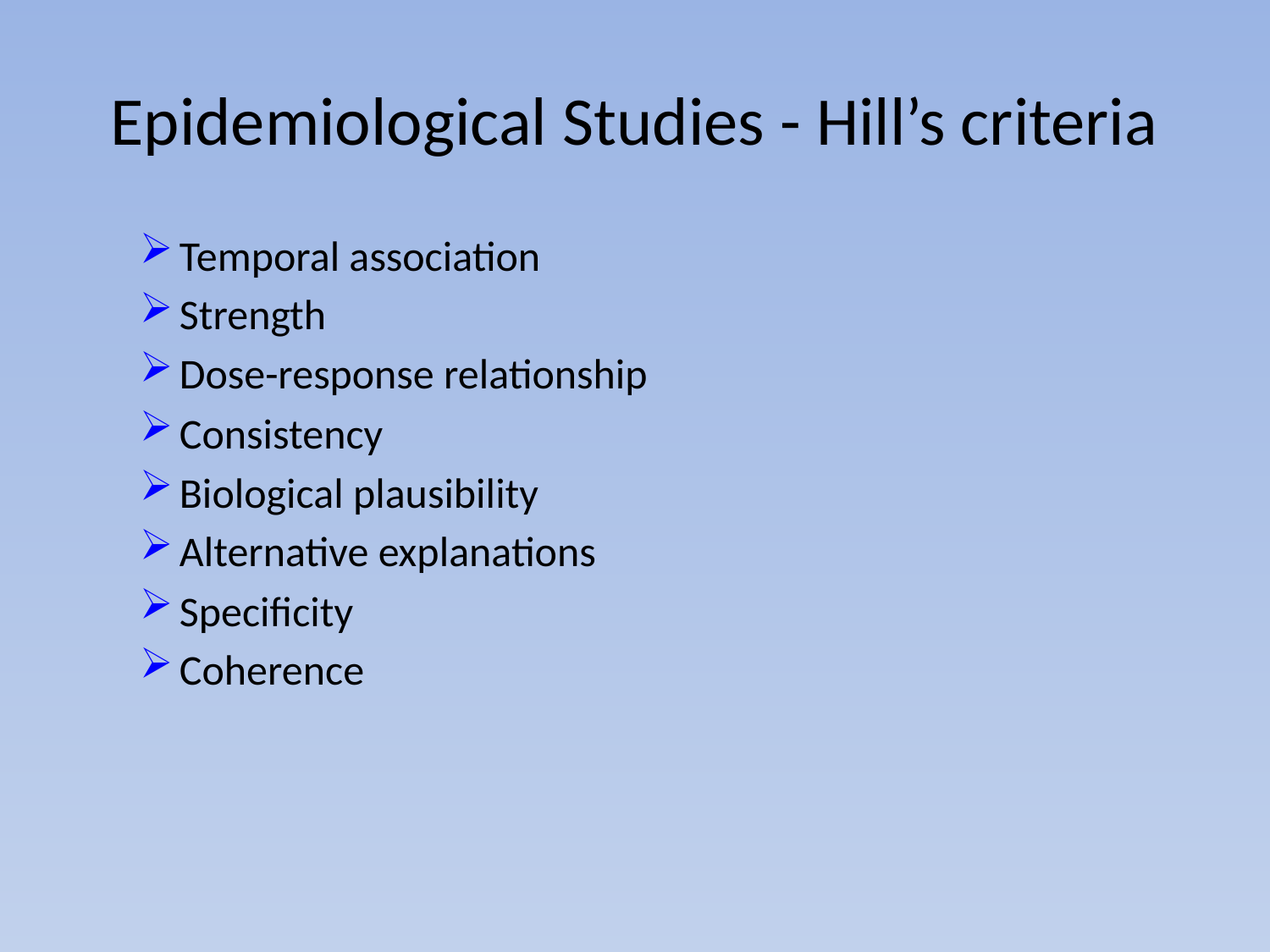

# Epidemiological Studies - Hill’s criteria
Temporal association
Strength
Dose-response relationship
Consistency
Biological plausibility
Alternative explanations
Specificity
Coherence